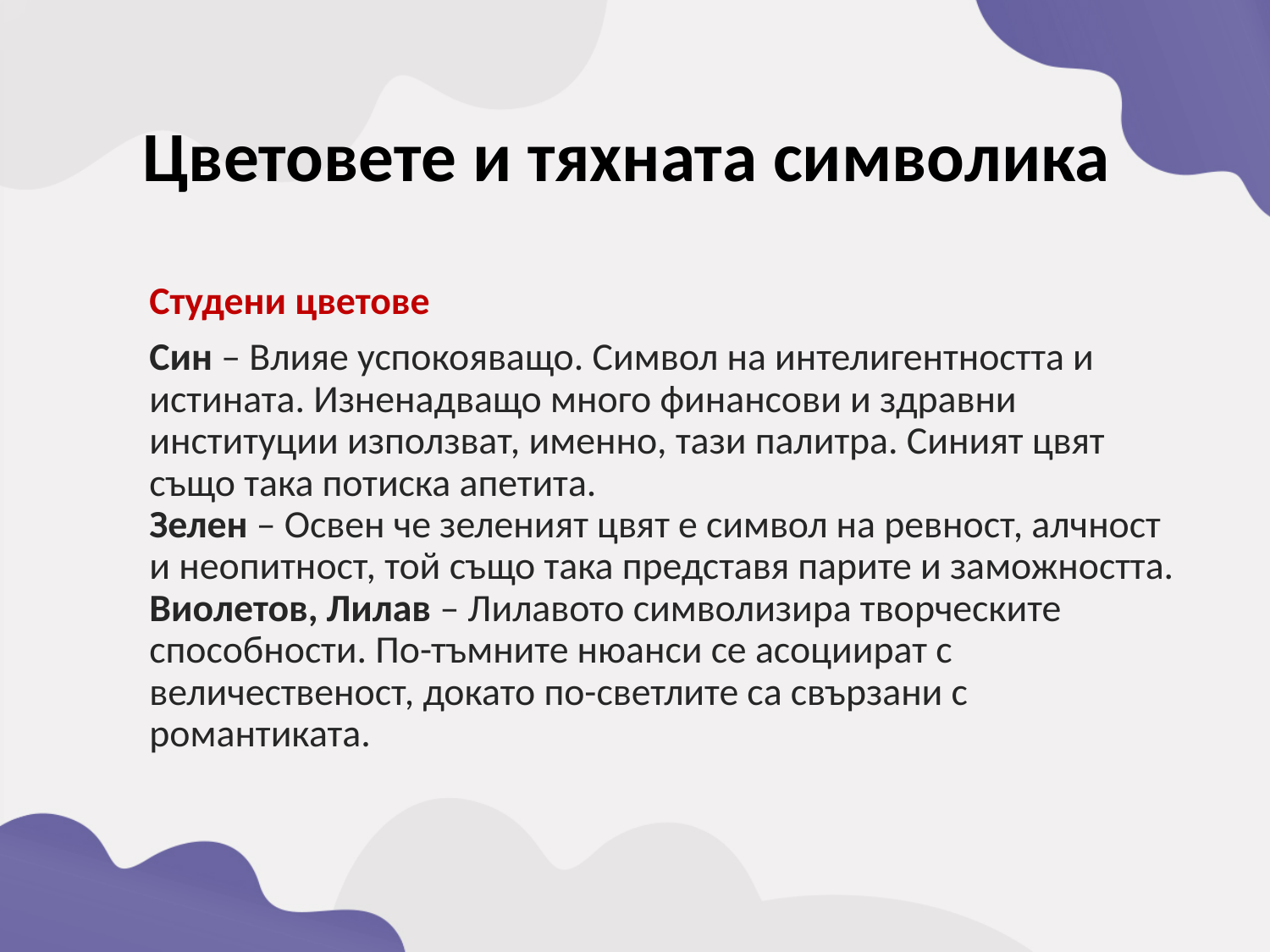

Цветовете и тяхната символика

	Студени цветове
	Син – Влияе успокояващо. Символ на интелигентността и истината. Изненадващо много финансови и здравни институции използват, именно, тази палитра. Синият цвят също така потиска апетита.
Зелен – Освен че зеленият цвят е символ на ревност, алчност и неопитност, той също така представя парите и заможността.
Виолетов, Лилав – Лилавото символизира творческите способности. По-тъмните нюанси се асоциират с величественост, докато по-светлите са свързани с романтиката.